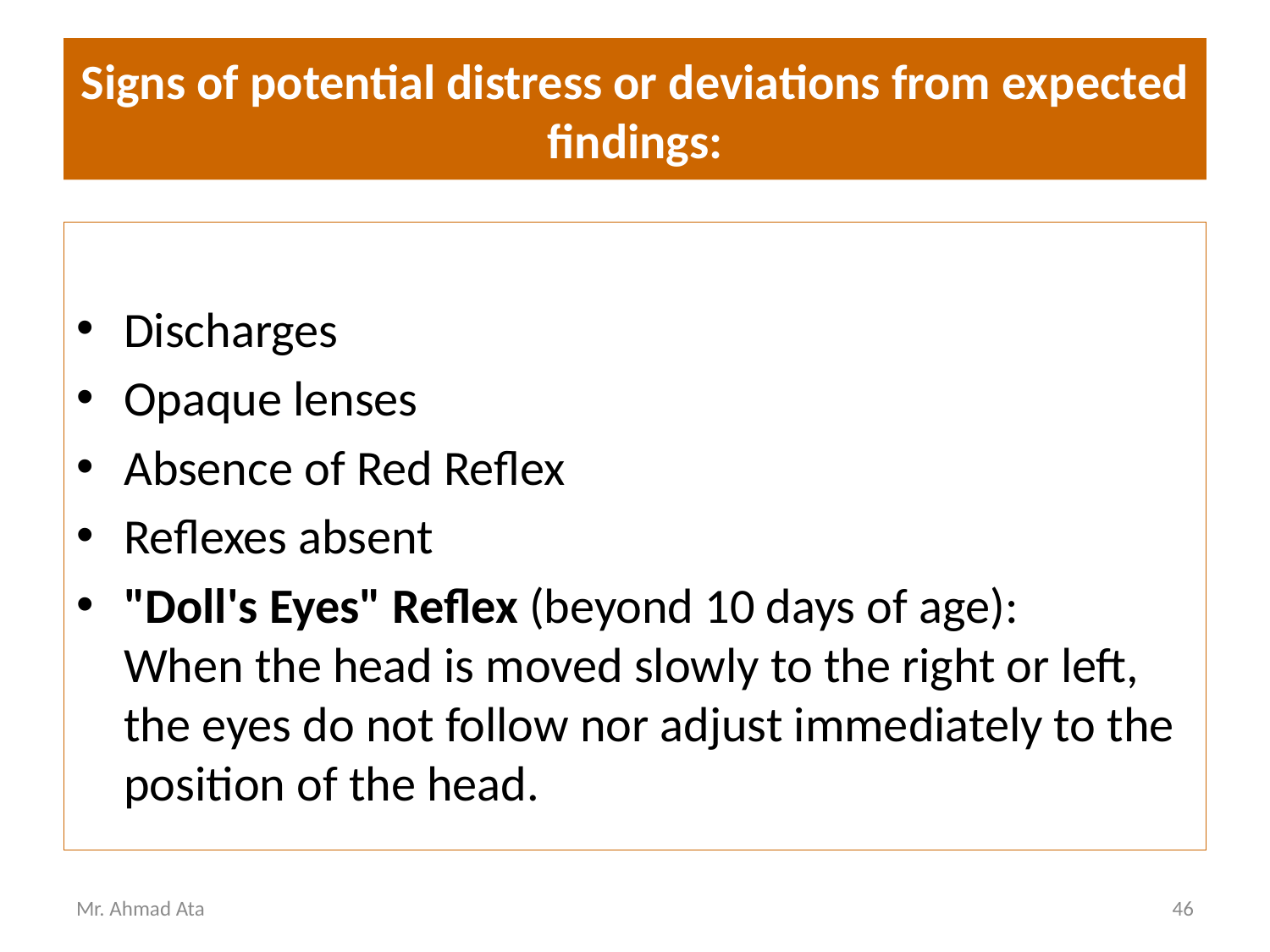

# Signs of potential distress or deviations from expected findings:

Discharges
Opaque lenses
Absence of Red Reflex
Reflexes absent
"Doll's Eyes" Reflex (beyond 10 days of age):
When the head is moved slowly to the right or left, the eyes do not follow nor adjust immediately to the position of the head.
Mr. Ahmad Ata
46